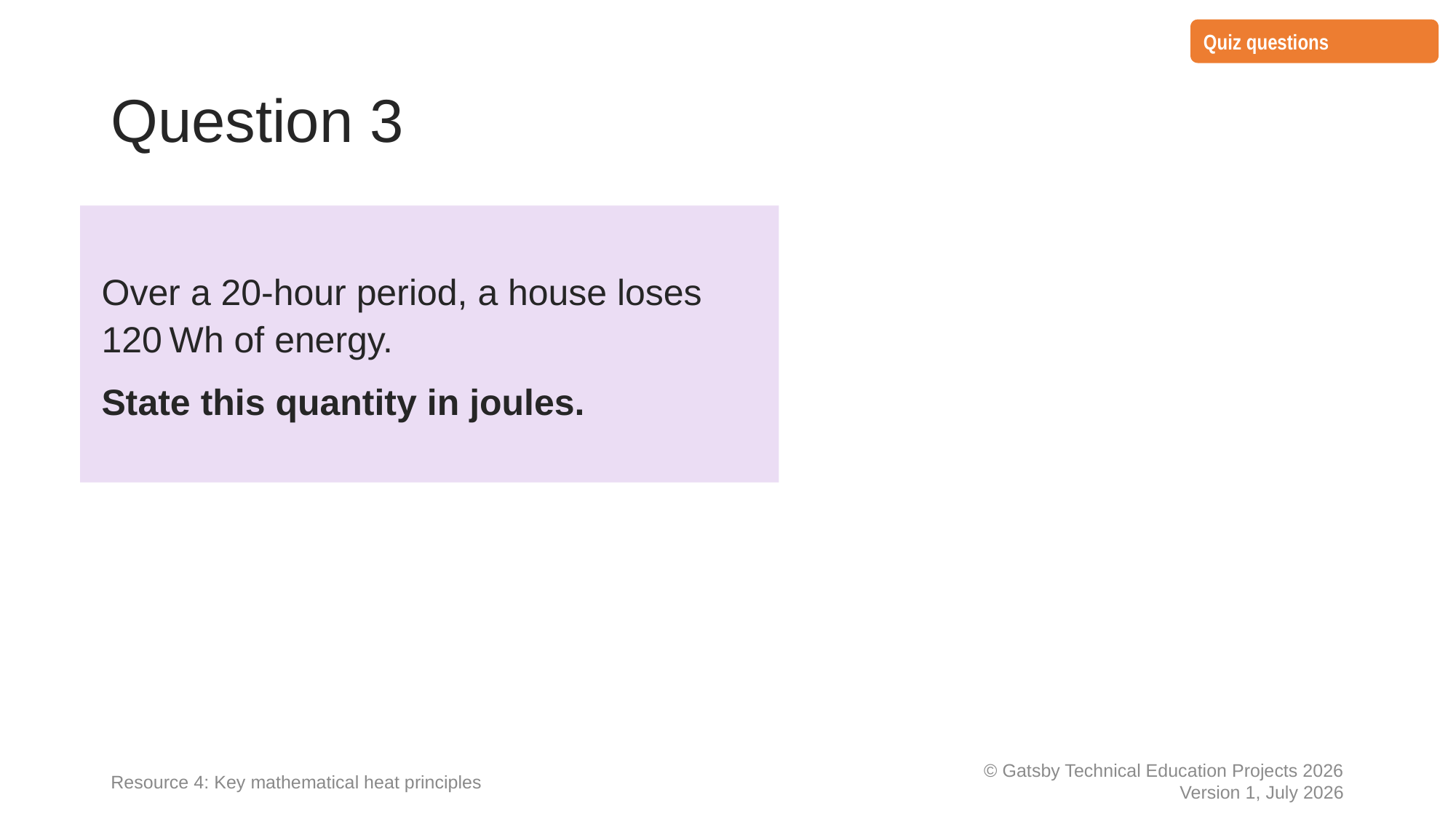

Quiz questions
# Question 3
Over a 20-hour period, a house loses 120 Wh of energy.
State this quantity in joules.
Resource 4: Key mathematical heat principles